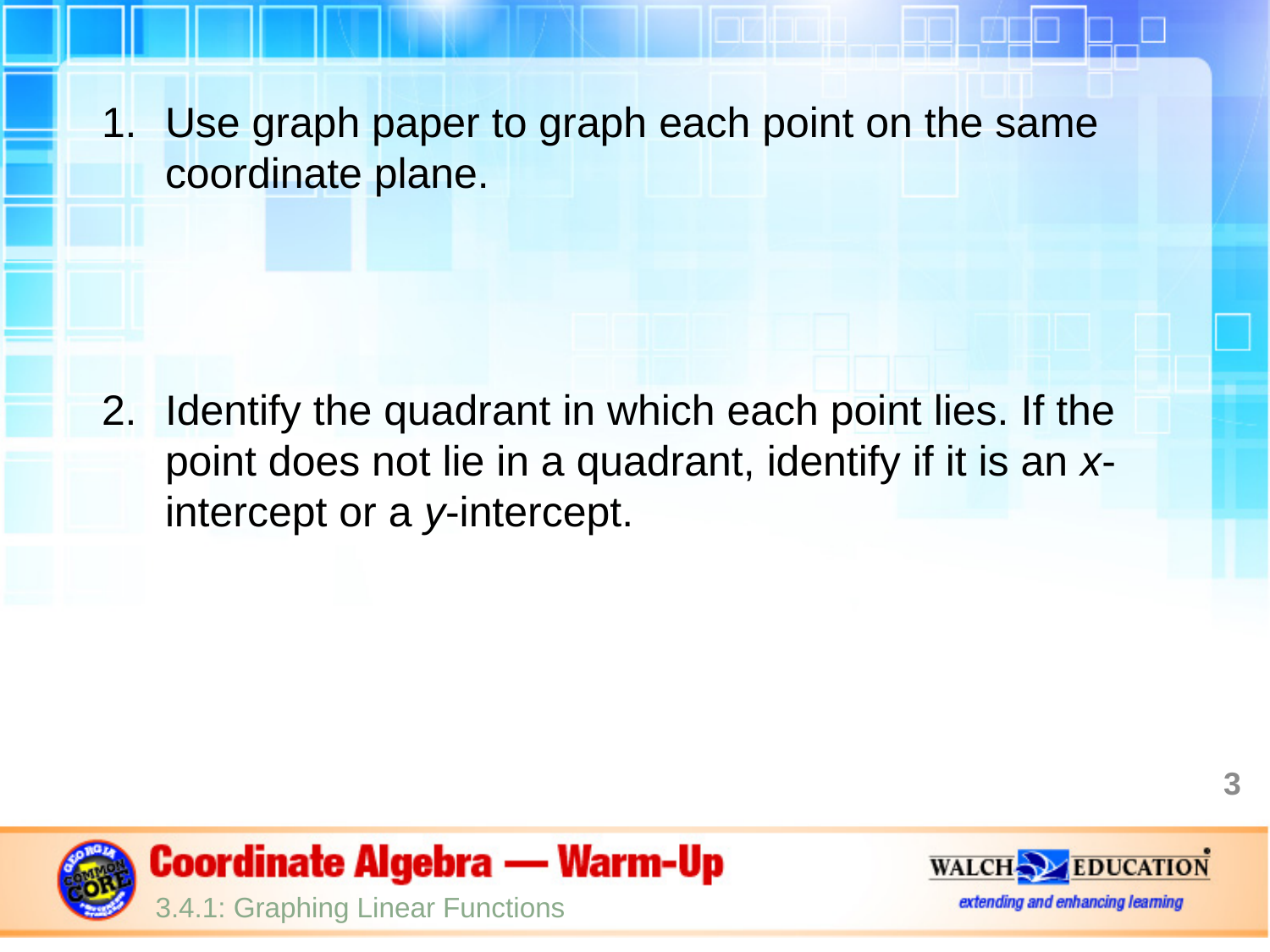

Use graph paper to graph each point on the same coordinate plane.

Identify the quadrant in which each point lies. If the point does not lie in a quadrant, identify if it is an x-intercept or a y-intercept.
3
3.4.1: Graphing Linear Functions